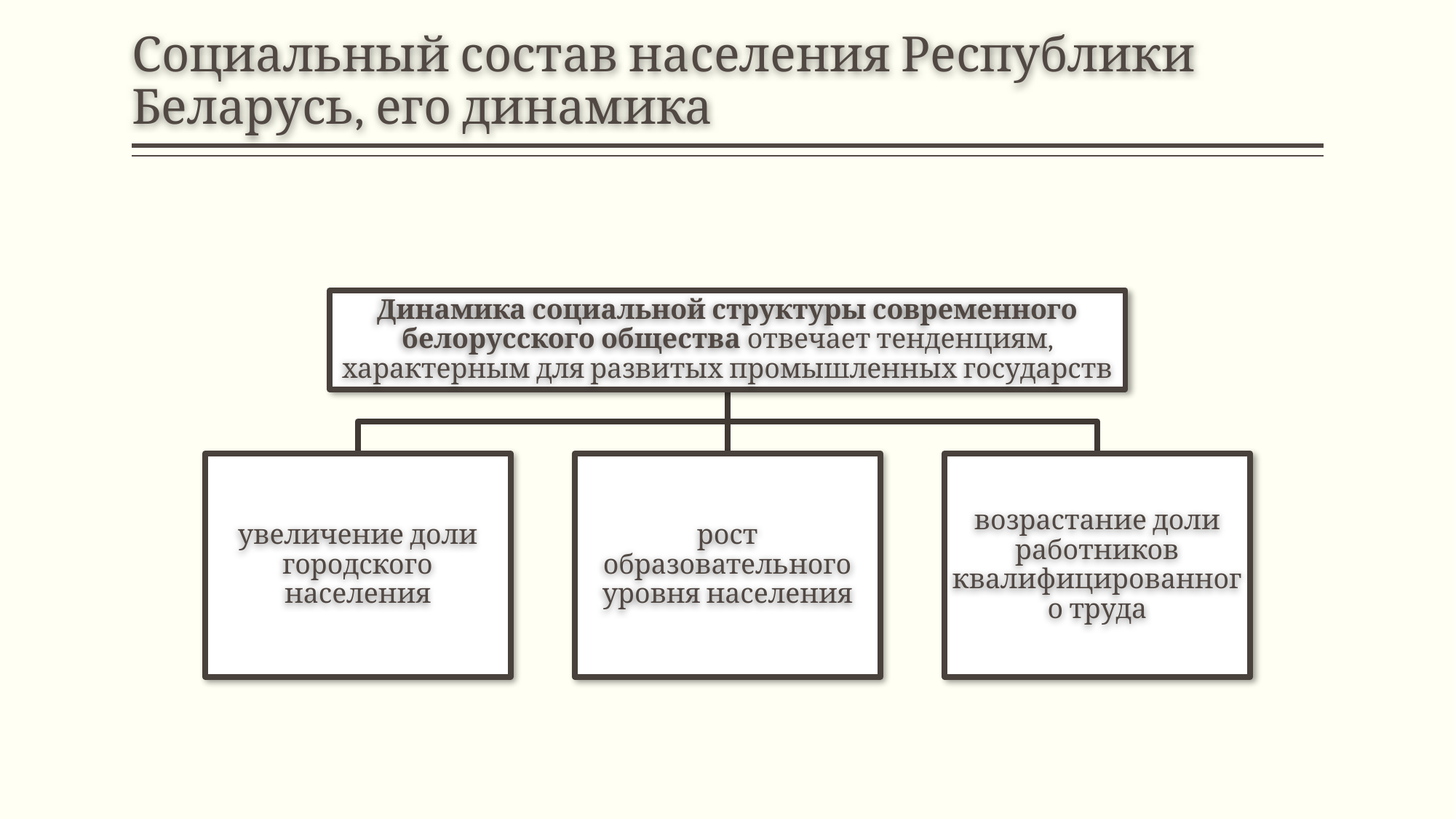

# Социальный состав населения Республики Беларусь, его динамика

Динамика социальной структуры современного белорусского общества отвечает тенденциям, характерным для развитых промышленных государств

увеличение доли городского населения

рост образовательного уровня населения

возрастание доли работников квалифицированного труда